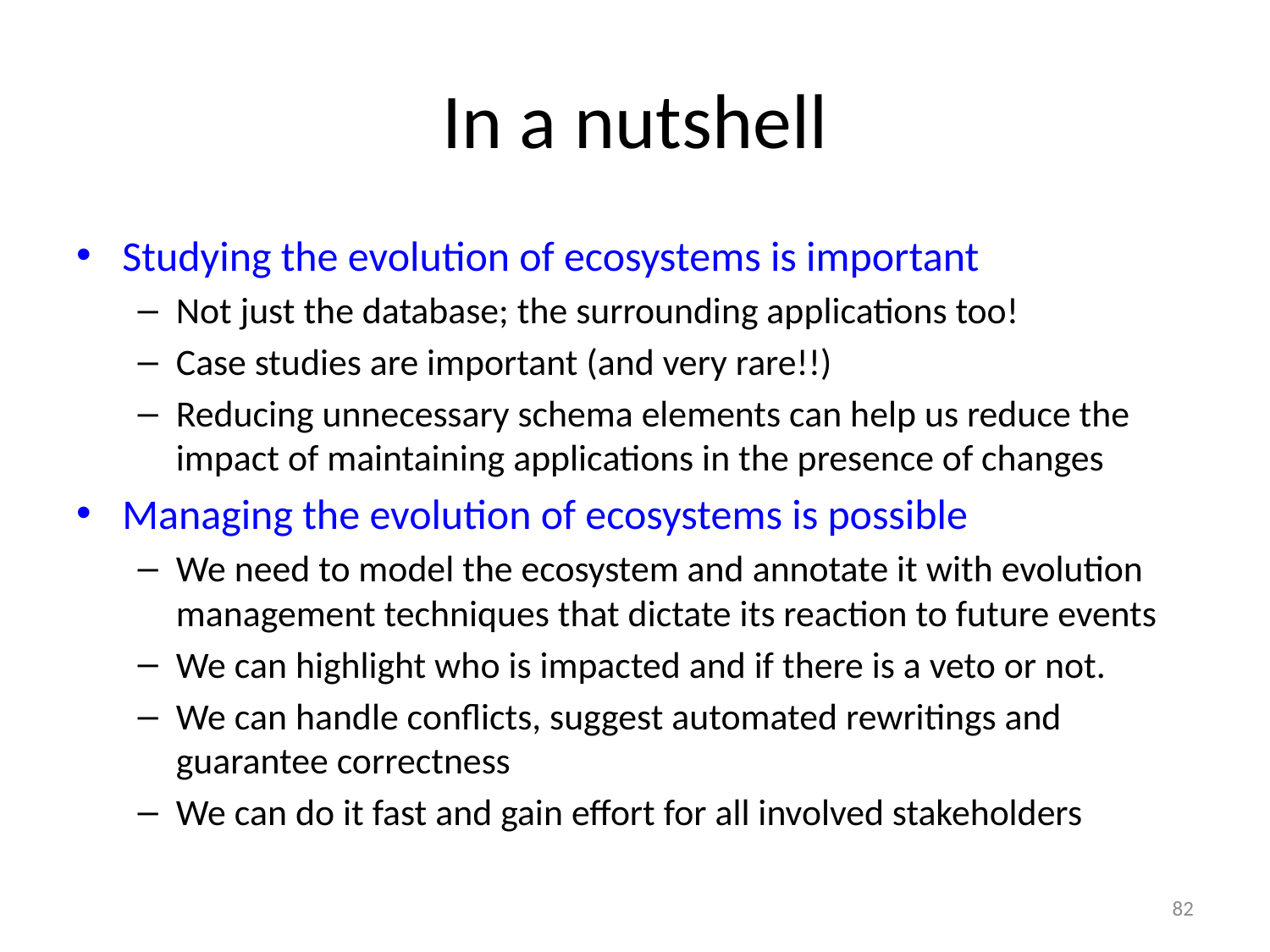

# In a nutshell
Studying the evolution of ecosystems is important
Not just the database; the surrounding applications too!
Case studies are important (and very rare!!)
Reducing unnecessary schema elements can help us reduce the impact of maintaining applications in the presence of changes
Managing the evolution of ecosystems is possible
We need to model the ecosystem and annotate it with evolution management techniques that dictate its reaction to future events
We can highlight who is impacted and if there is a veto or not.
We can handle conflicts, suggest automated rewritings and guarantee correctness
We can do it fast and gain effort for all involved stakeholders
82